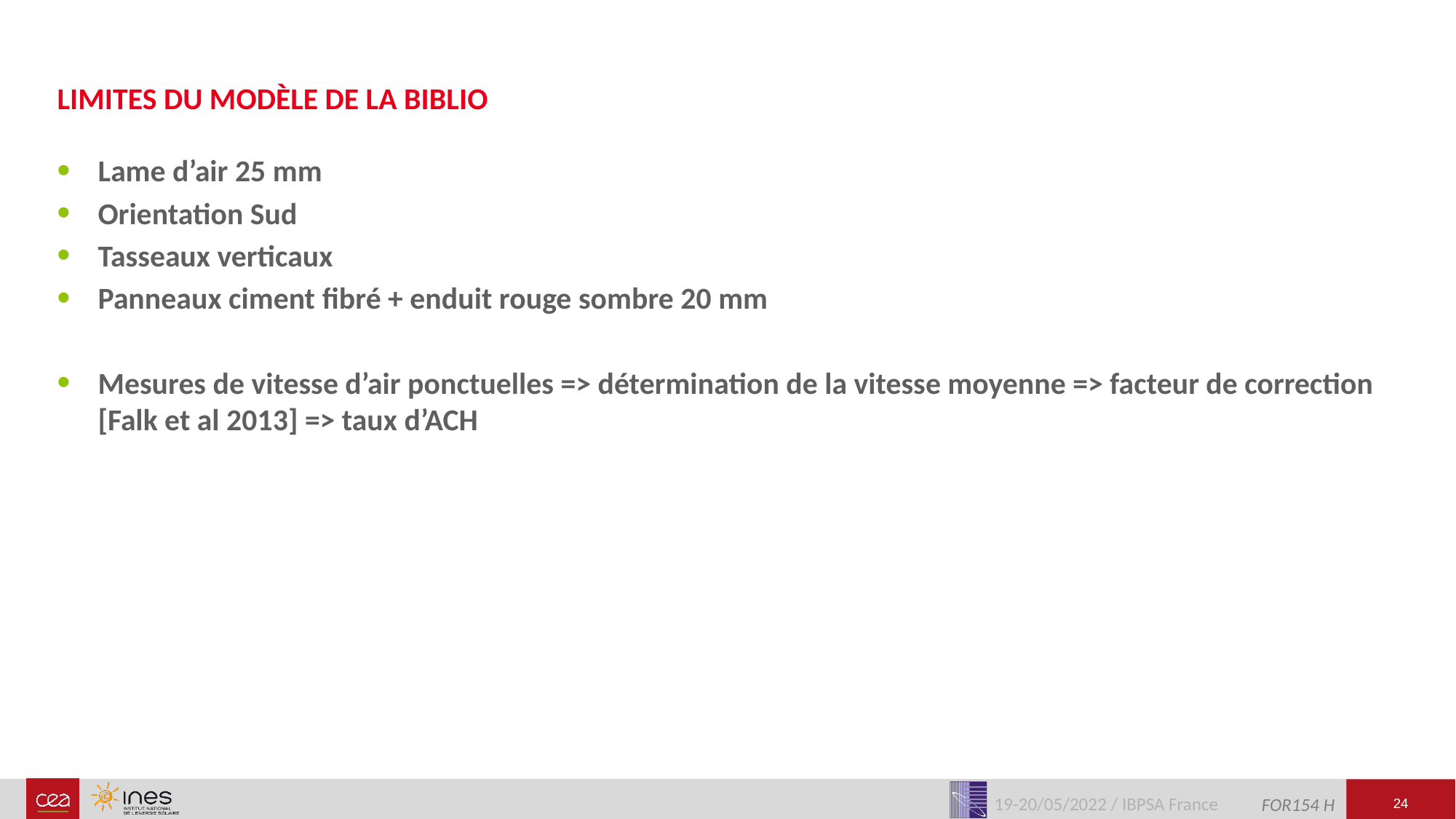

Limites du modèle de la biblio
Lame d’air 25 mm
Orientation Sud
Tasseaux verticaux
Panneaux ciment fibré + enduit rouge sombre 20 mm

Mesures de vitesse d’air ponctuelles => détermination de la vitesse moyenne => facteur de correction [Falk et al 2013] => taux d’ACH
19-20/05/2022 / IBPSA France
24